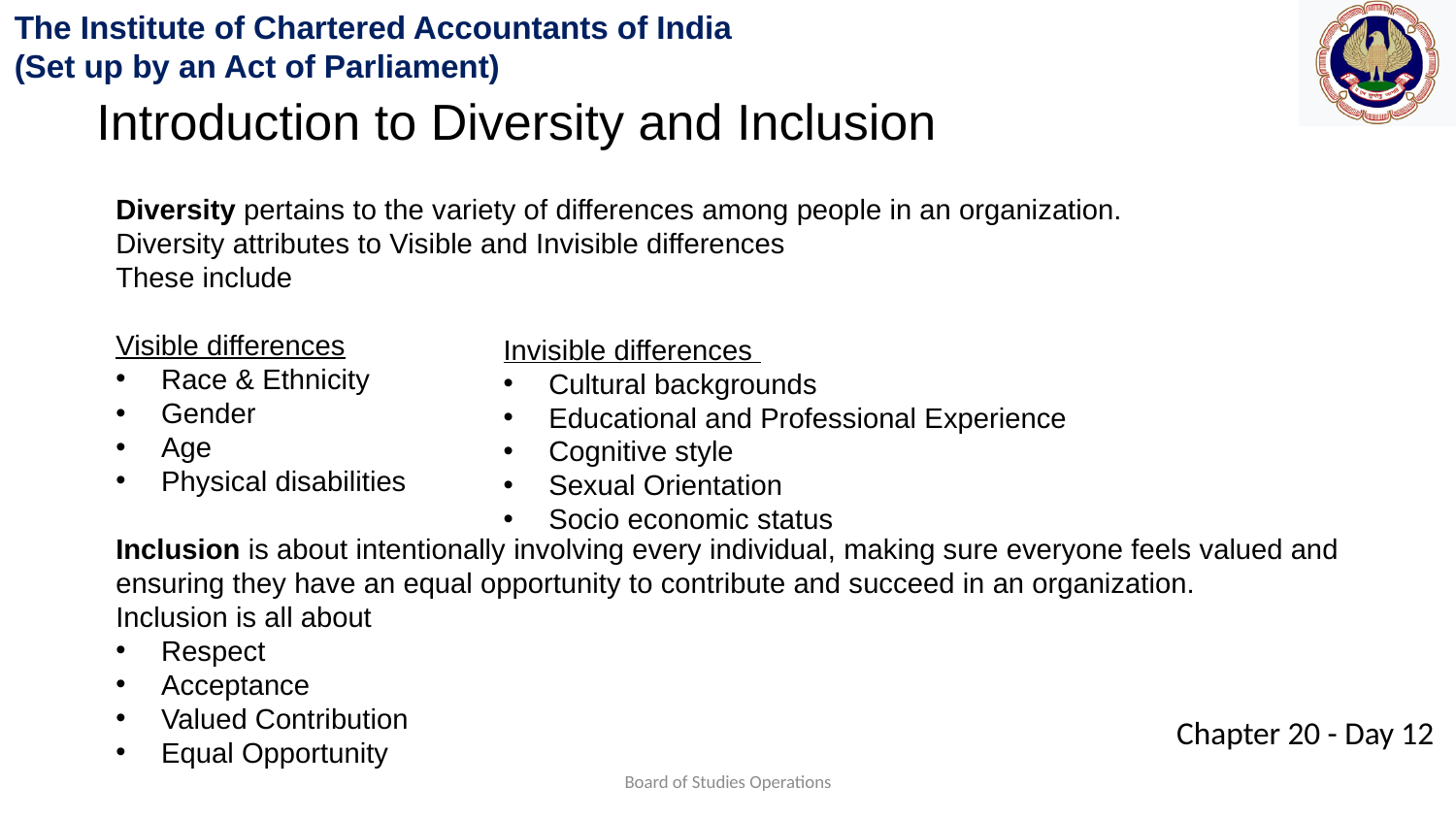

Introduction to Diversity and Inclusion

Diversity pertains to the variety of differences among people in an organization.
Diversity attributes to Visible and Invisible differences
These include

Visible differences
Race & Ethnicity
Gender
Age
Physical disabilities

Inclusion is about intentionally involving every individual, making sure everyone feels valued and ensuring they have an equal opportunity to contribute and succeed in an organization.
Inclusion is all about
Respect
Acceptance
Valued Contribution
Equal Opportunity

Invisible differences
Cultural backgrounds
Educational and Professional Experience
Cognitive style
Sexual Orientation
Socio economic status

Board of Studies Operations